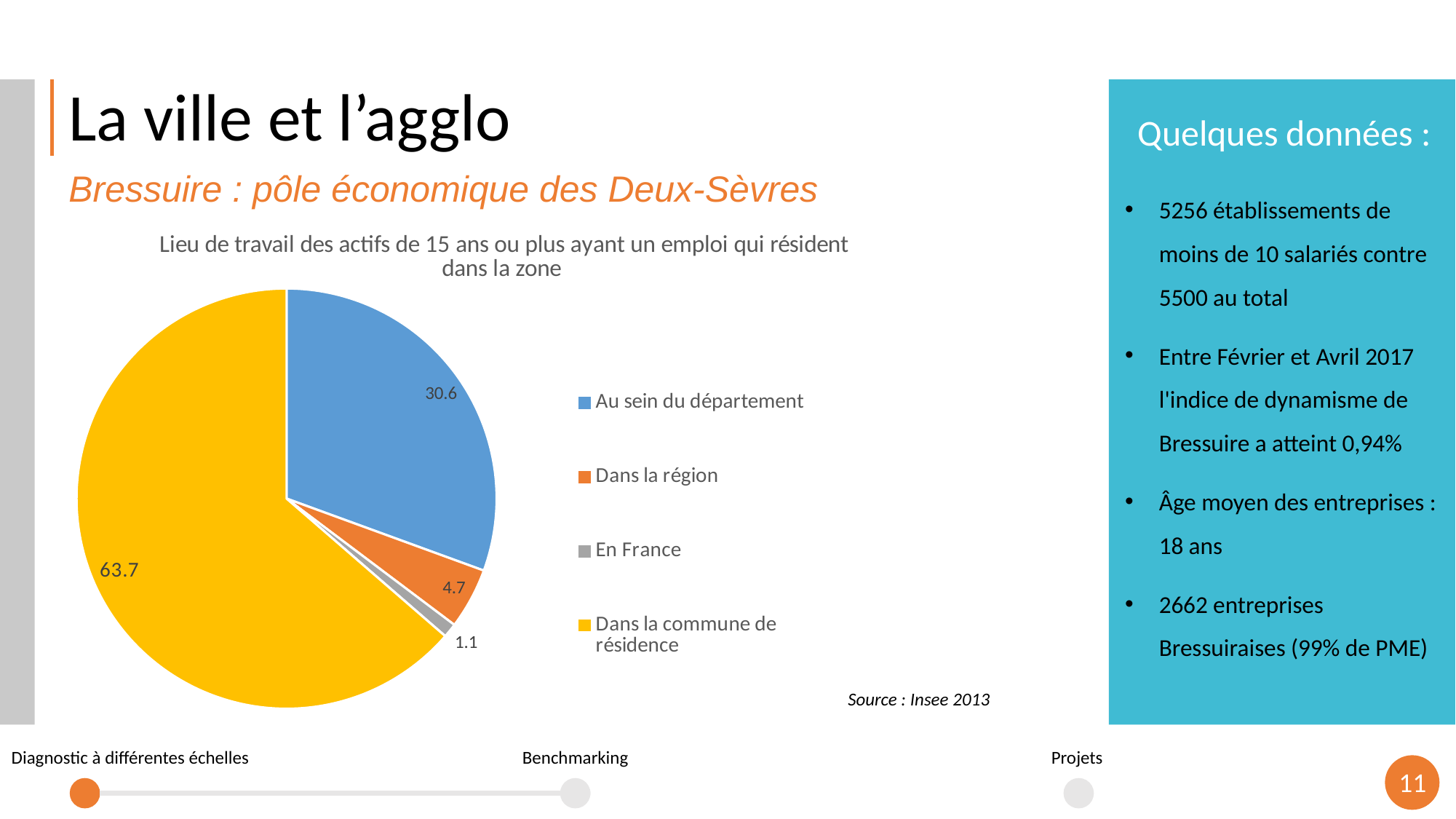

# La ville et l’agglo
Quelques données :

Bressuire : pôle économique des Deux-Sèvres
5256 établissements de moins de 10 salariés contre 5500 au total
Entre Février et Avril 2017 l'indice de dynamisme de Bressuire a atteint 0,94%
Âge moyen des entreprises : 18 ans
2662 entreprises Bressuiraises (99% de PME)

### Chart: Lieu de travail des actifs de 15 ans ou plus ayant un emploi qui résident dans la zone

| Category |  |
|---|---|
| Au sein du département | 30.6 |
| Dans la région | 4.7 |
| En France | 1.1 |
| Dans la commune de résidence | 63.7 |
Source : Insee 2013
Projets
Benchmarking
Diagnostic à différentes échelles

11